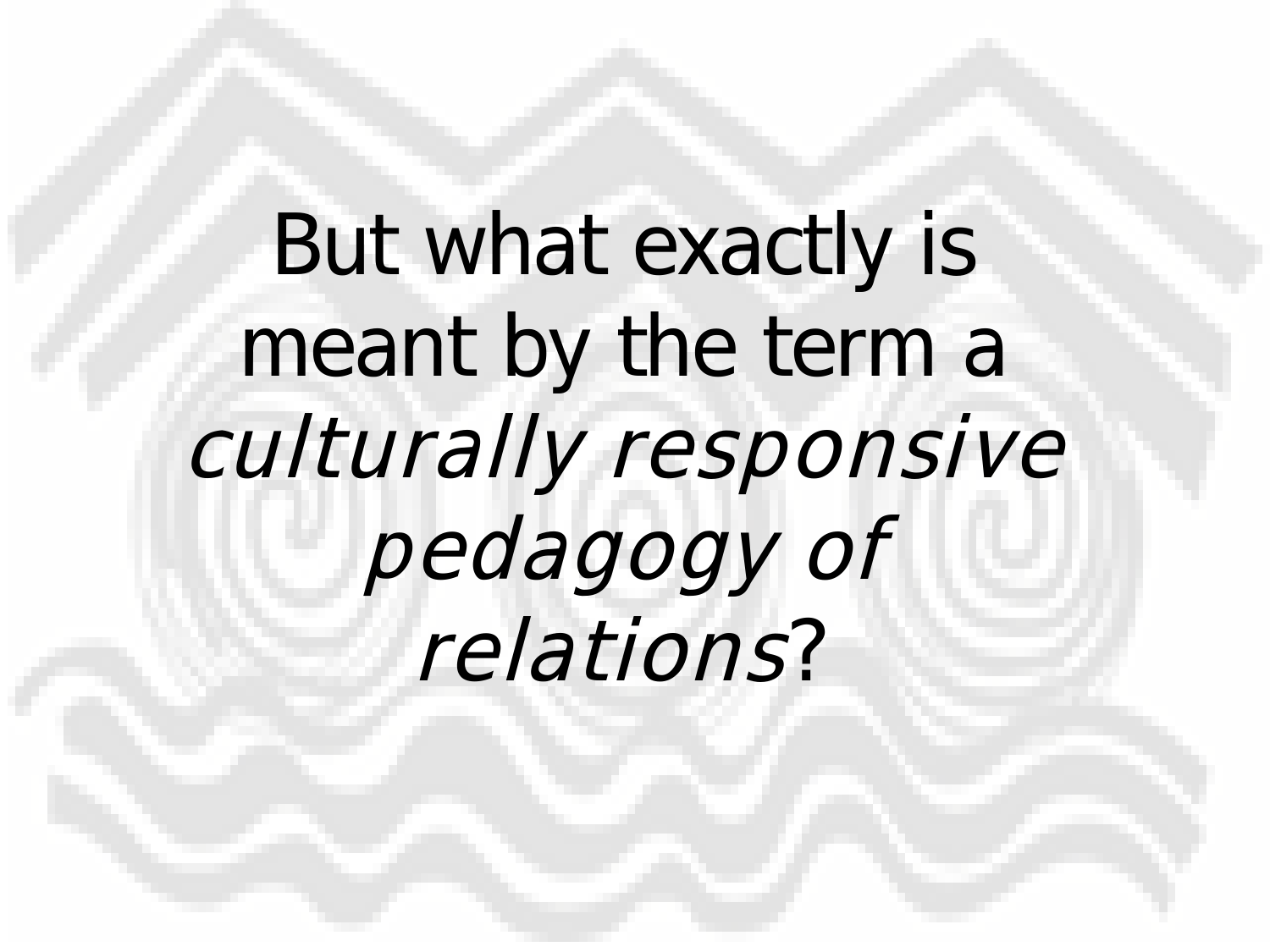

But what exactly is meant by the term a culturally responsive pedagogy of relations?